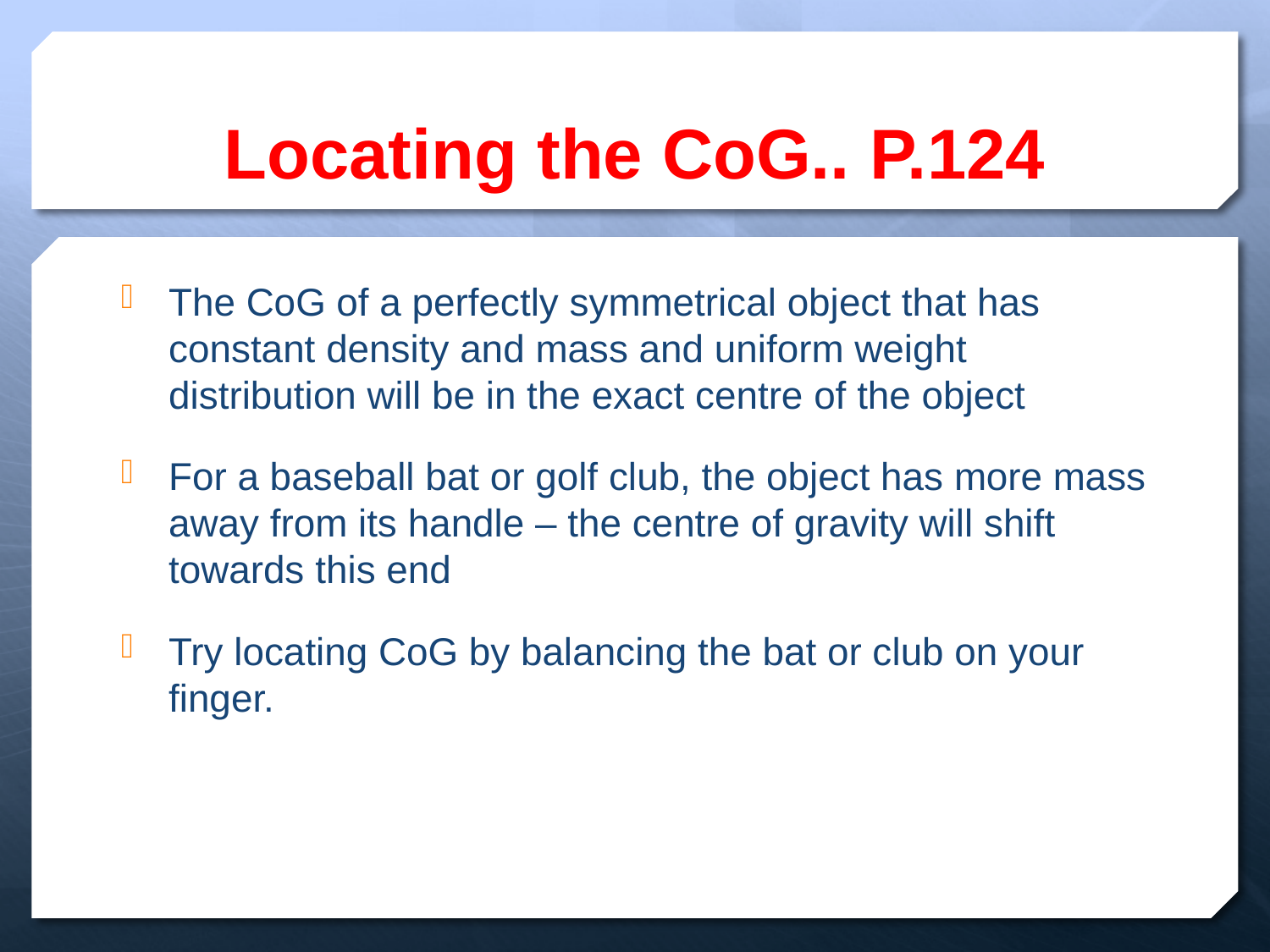

# Locating the CoG.. P.124
The CoG of a perfectly symmetrical object that has constant density and mass and uniform weight distribution will be in the exact centre of the object
For a baseball bat or golf club, the object has more mass away from its handle – the centre of gravity will shift towards this end
Try locating CoG by balancing the bat or club on your finger.